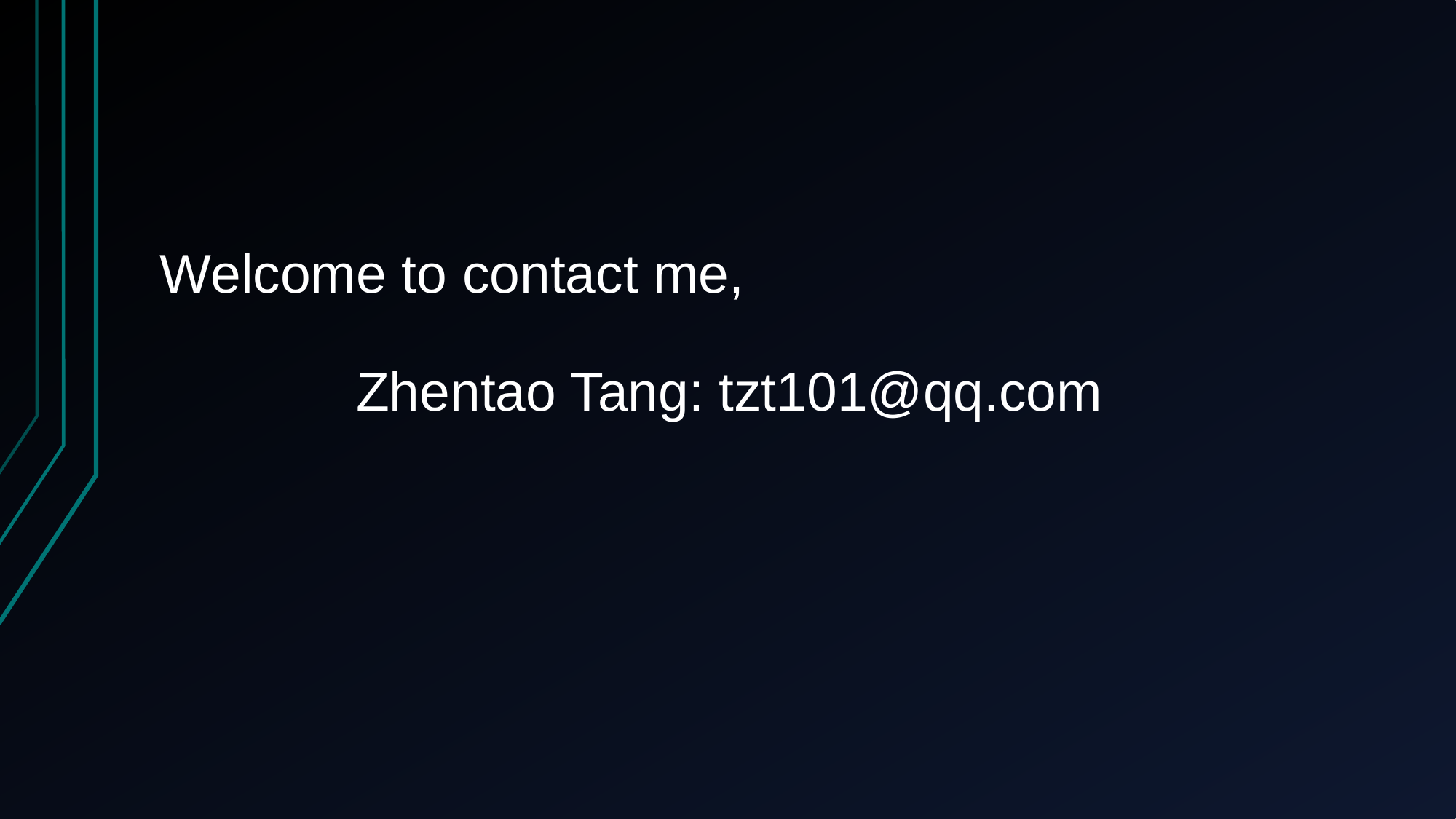

# Welcome to contact me, Zhentao Tang: tzt101@qq.com